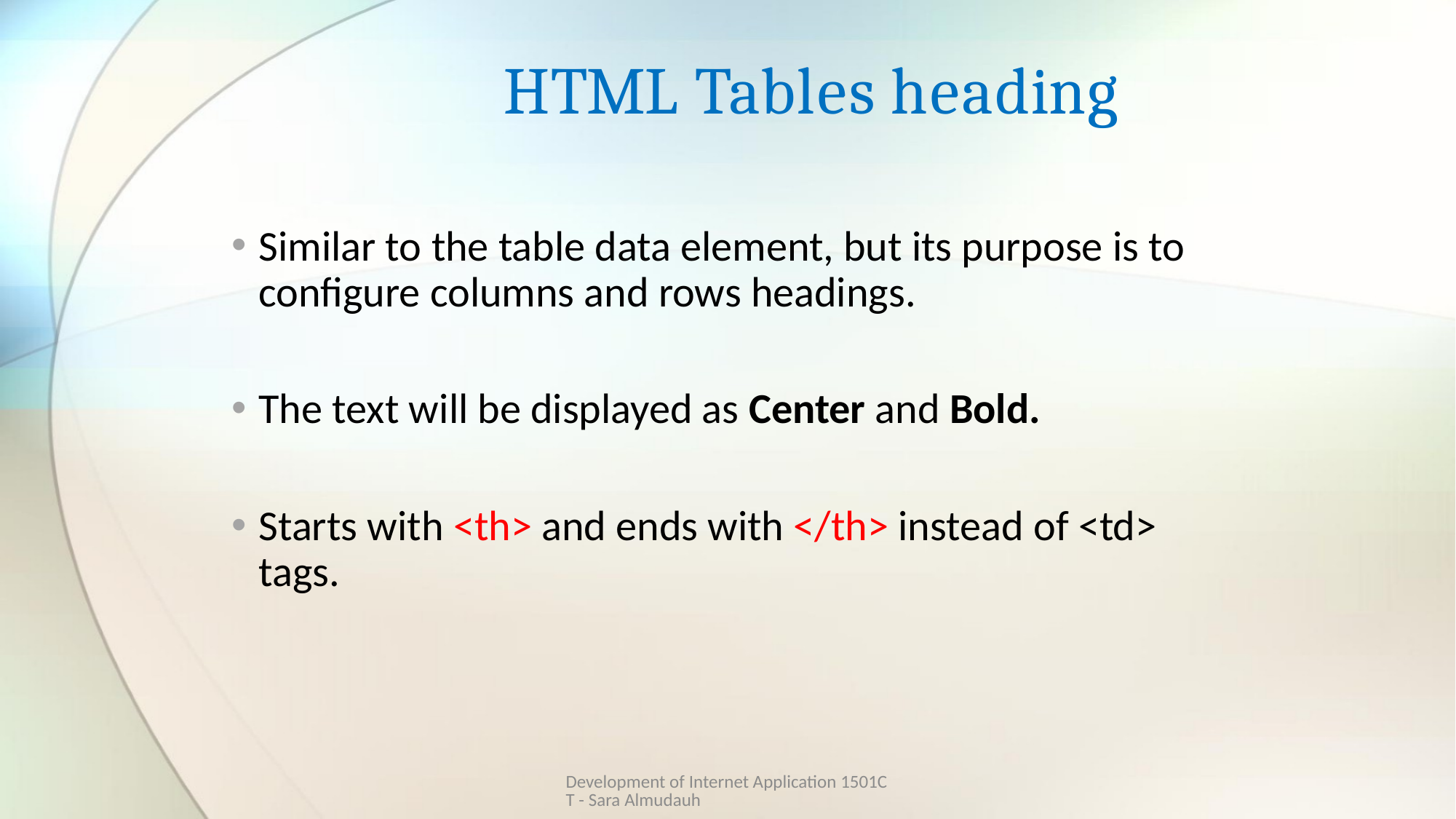

# HTML Tables heading
Similar to the table data element, but its purpose is to configure columns and rows headings.

The text will be displayed as Center and Bold.

Starts with <th> and ends with </th> instead of <td> tags.

Development of Internet Application 1501CT - Sara Almudauh